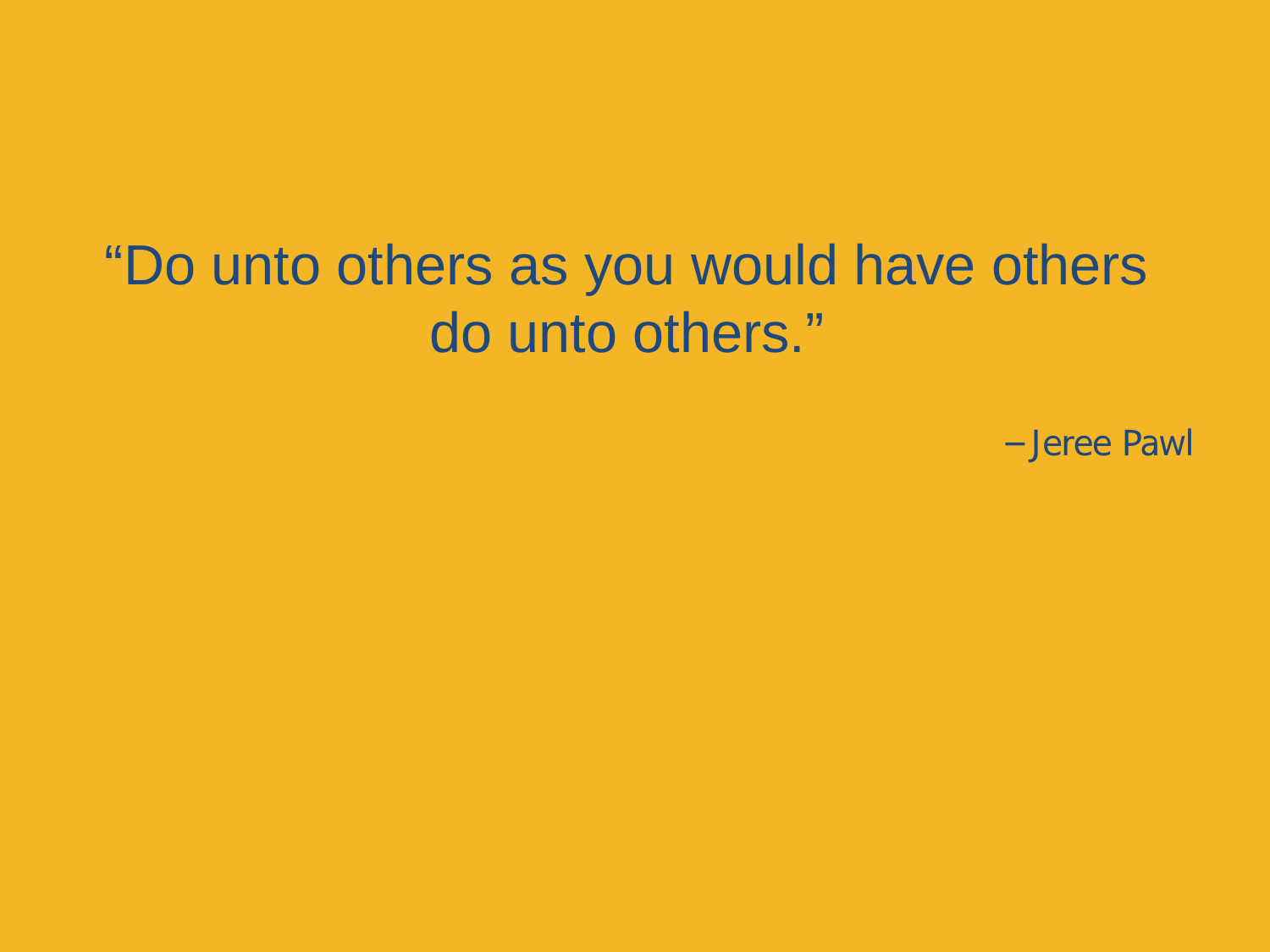

#
“Do unto others as you would have others
do unto others.”

−Jeree Pawl